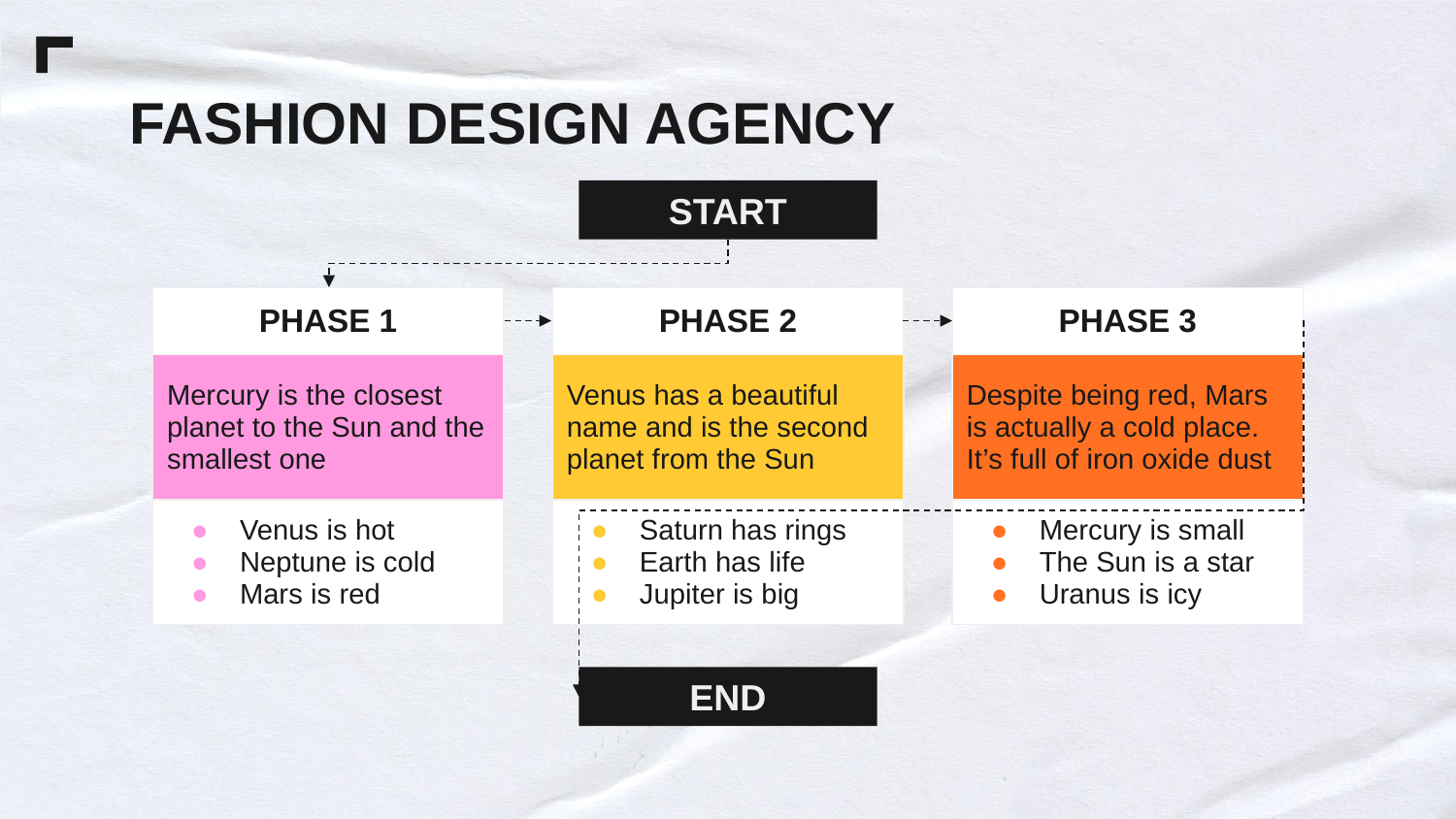

# FASHION DESIGN AGENCY
START

| PHASE 1 |
| --- |
| Mercury is the closest planet to the Sun and the smallest one |
| Venus is hot Neptune is cold Mars is red |
| PHASE 2 |
| --- |
| Venus has a beautiful name and is the second planet from the Sun |
| Saturn has rings Earth has life Jupiter is big |
| PHASE 3 |
| --- |
| Despite being red, Mars is actually a cold place. It’s full of iron oxide dust |
| Mercury is small The Sun is a star Uranus is icy |
END